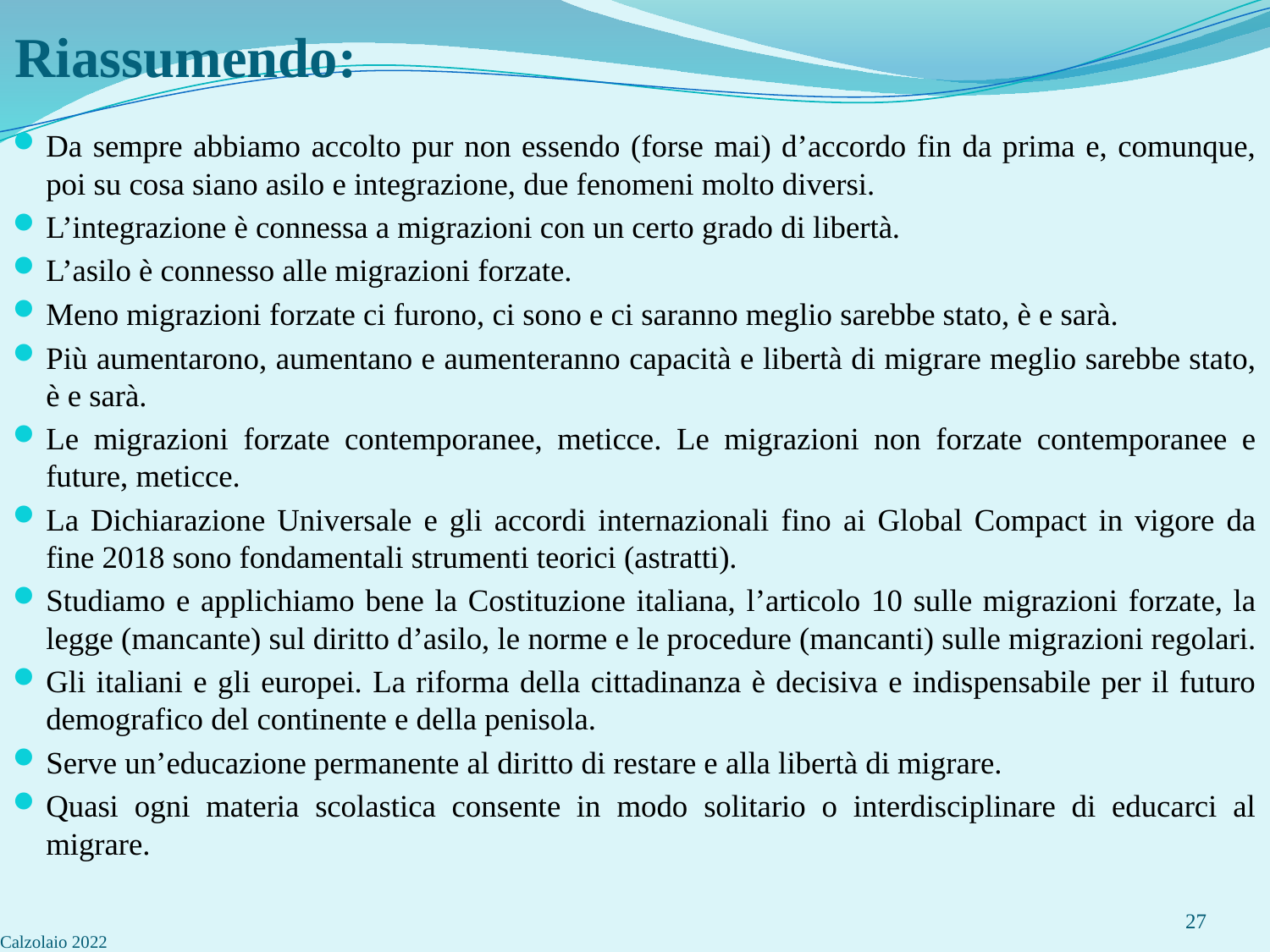

# Riassumendo:

Da sempre abbiamo accolto pur non essendo (forse mai) d’accordo fin da prima e, comunque, poi su cosa siano asilo e integrazione, due fenomeni molto diversi.
L’integrazione è connessa a migrazioni con un certo grado di libertà.
L’asilo è connesso alle migrazioni forzate.
Meno migrazioni forzate ci furono, ci sono e ci saranno meglio sarebbe stato, è e sarà.
Più aumentarono, aumentano e aumenteranno capacità e libertà di migrare meglio sarebbe stato, è e sarà.
Le migrazioni forzate contemporanee, meticce. Le migrazioni non forzate contemporanee e future, meticce.
La Dichiarazione Universale e gli accordi internazionali fino ai Global Compact in vigore da fine 2018 sono fondamentali strumenti teorici (astratti).
Studiamo e applichiamo bene la Costituzione italiana, l’articolo 10 sulle migrazioni forzate, la legge (mancante) sul diritto d’asilo, le norme e le procedure (mancanti) sulle migrazioni regolari.
Gli italiani e gli europei. La riforma della cittadinanza è decisiva e indispensabile per il futuro demografico del continente e della penisola.
Serve un’educazione permanente al diritto di restare e alla libertà di migrare.
Quasi ogni materia scolastica consente in modo solitario o interdisciplinare di educarci al migrare.

27
Calzolaio 2022